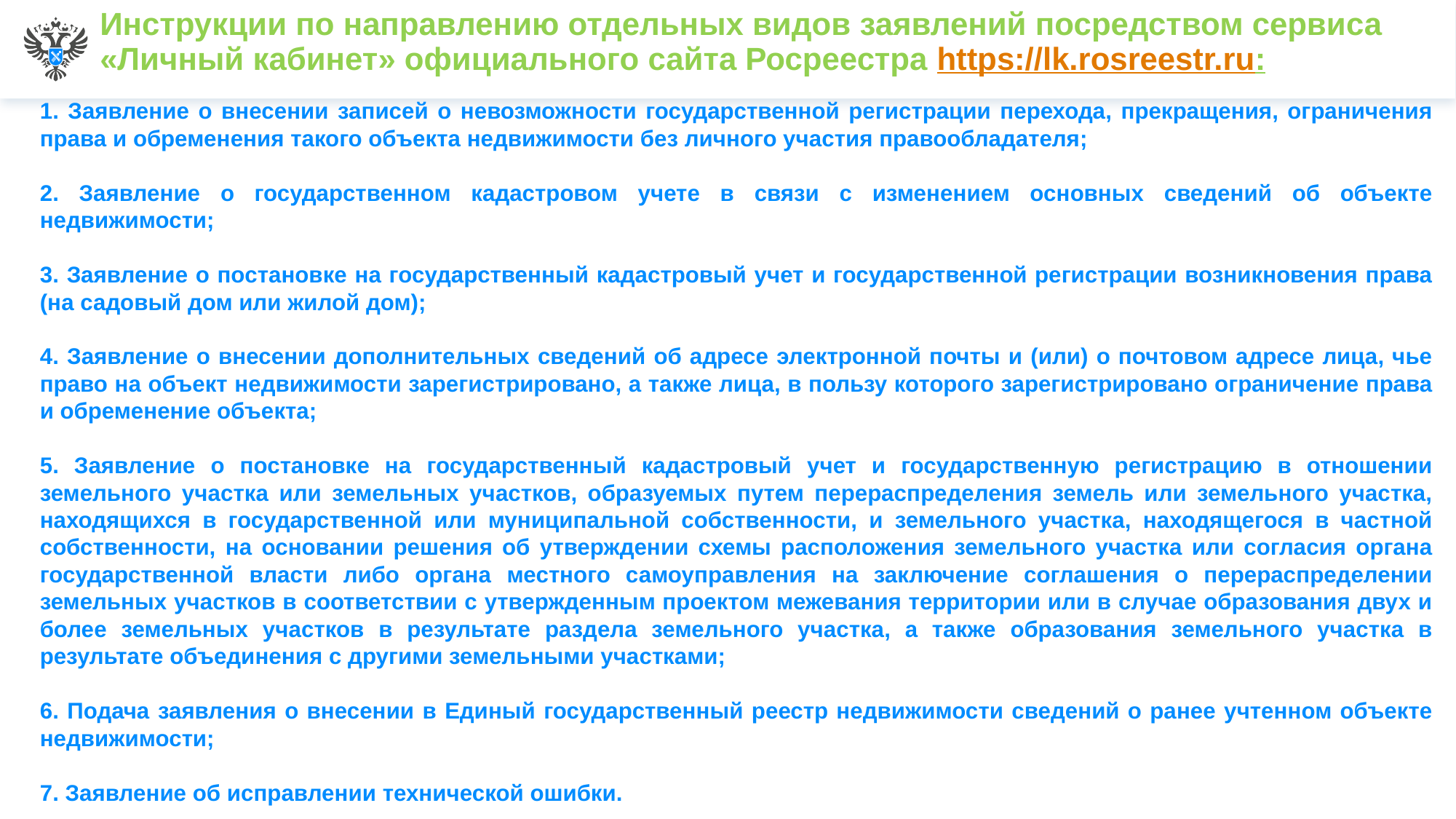

# Инструкции по направлению отдельных видов заявлений посредством сервиса «Личный кабинет» официального сайта Росреестра https://lk.rosreestr.ru:
1. Заявление о внесении записей о невозможности государственной регистрации перехода, прекращения, ограничения права и обременения такого объекта недвижимости без личного участия правообладателя;

2. Заявление о государственном кадастровом учете в связи с изменением основных сведений об объекте недвижимости;

3. Заявление о постановке на государственный кадастровый учет и государственной регистрации возникновения права (на садовый дом или жилой дом);

4. Заявление о внесении дополнительных сведений об адресе электронной почты и (или) о почтовом адресе лица, чье право на объект недвижимости зарегистрировано, а также лица, в пользу которого зарегистрировано ограничение права и обременение объекта;

5. Заявление о постановке на государственный кадастровый учет и государственную регистрацию в отношении земельного участка или земельных участков, образуемых путем перераспределения земель или земельного участка, находящихся в государственной или муниципальной собственности, и земельного участка, находящегося в частной собственности, на основании решения об утверждении схемы расположения земельного участка или согласия органа государственной власти либо органа местного самоуправления на заключение соглашения о перераспределении земельных участков в соответствии с утвержденным проектом межевания территории или в случае образования двух и более земельных участков в результате раздела земельного участка, а также образования земельного участка в результате объединения с другими земельными участками;

6. Подача заявления о внесении в Единый государственный реестр недвижимости сведений о ранее учтенном объекте недвижимости;

7. Заявление об исправлении технической ошибки.